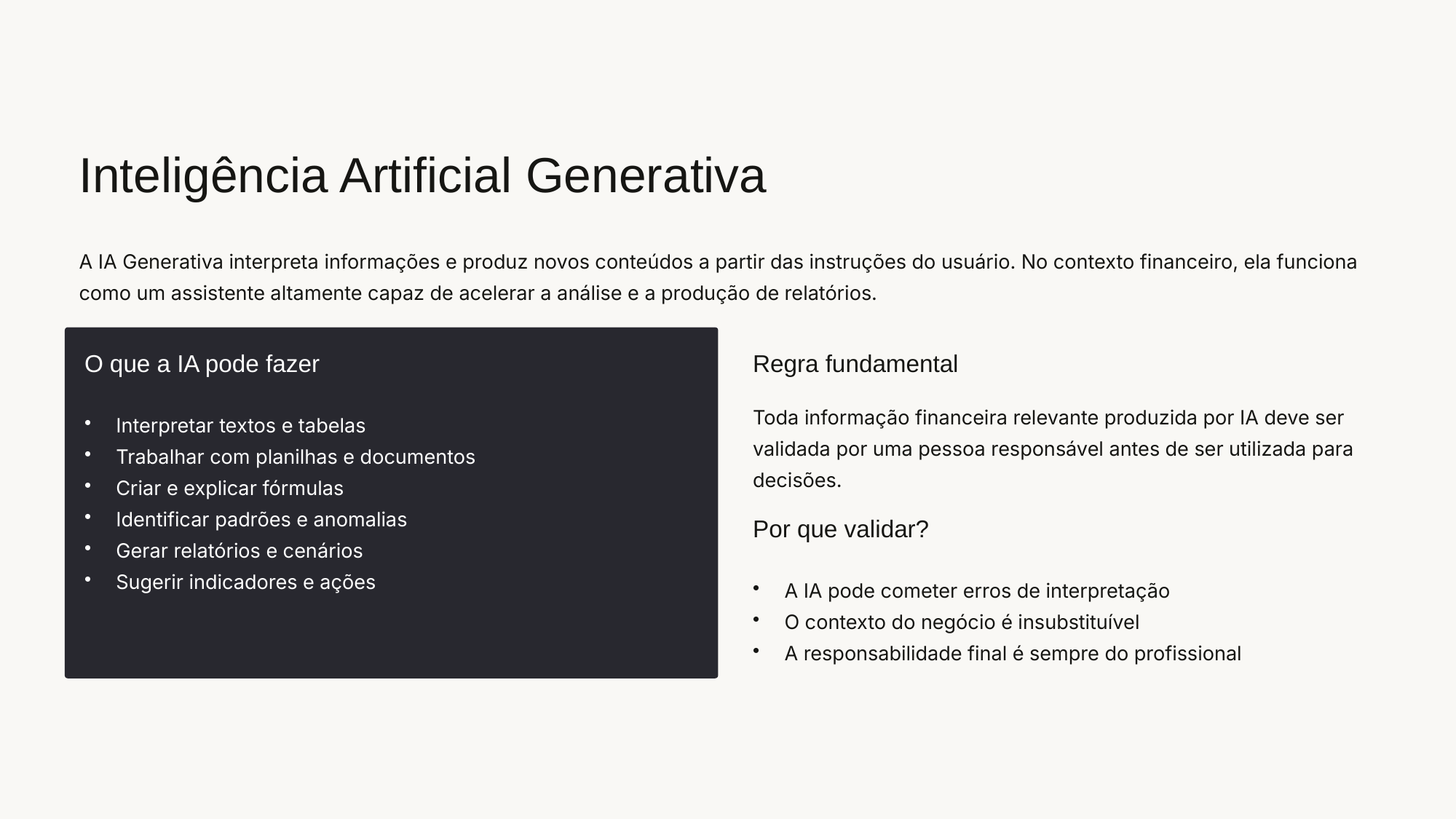

Inteligência Artificial Generativa
A IA Generativa interpreta informações e produz novos conteúdos a partir das instruções do usuário. No contexto financeiro, ela funciona como um assistente altamente capaz de acelerar a análise e a produção de relatórios.

O que a IA pode fazer
Regra fundamental
Interpretar textos e tabelas
Trabalhar com planilhas e documentos
Criar e explicar fórmulas
Identificar padrões e anomalias
Gerar relatórios e cenários
Sugerir indicadores e ações
Toda informação financeira relevante produzida por IA deve ser validada por uma pessoa responsável antes de ser utilizada para decisões.
Por que validar?
A IA pode cometer erros de interpretação
O contexto do negócio é insubstituível
A responsabilidade final é sempre do profissional